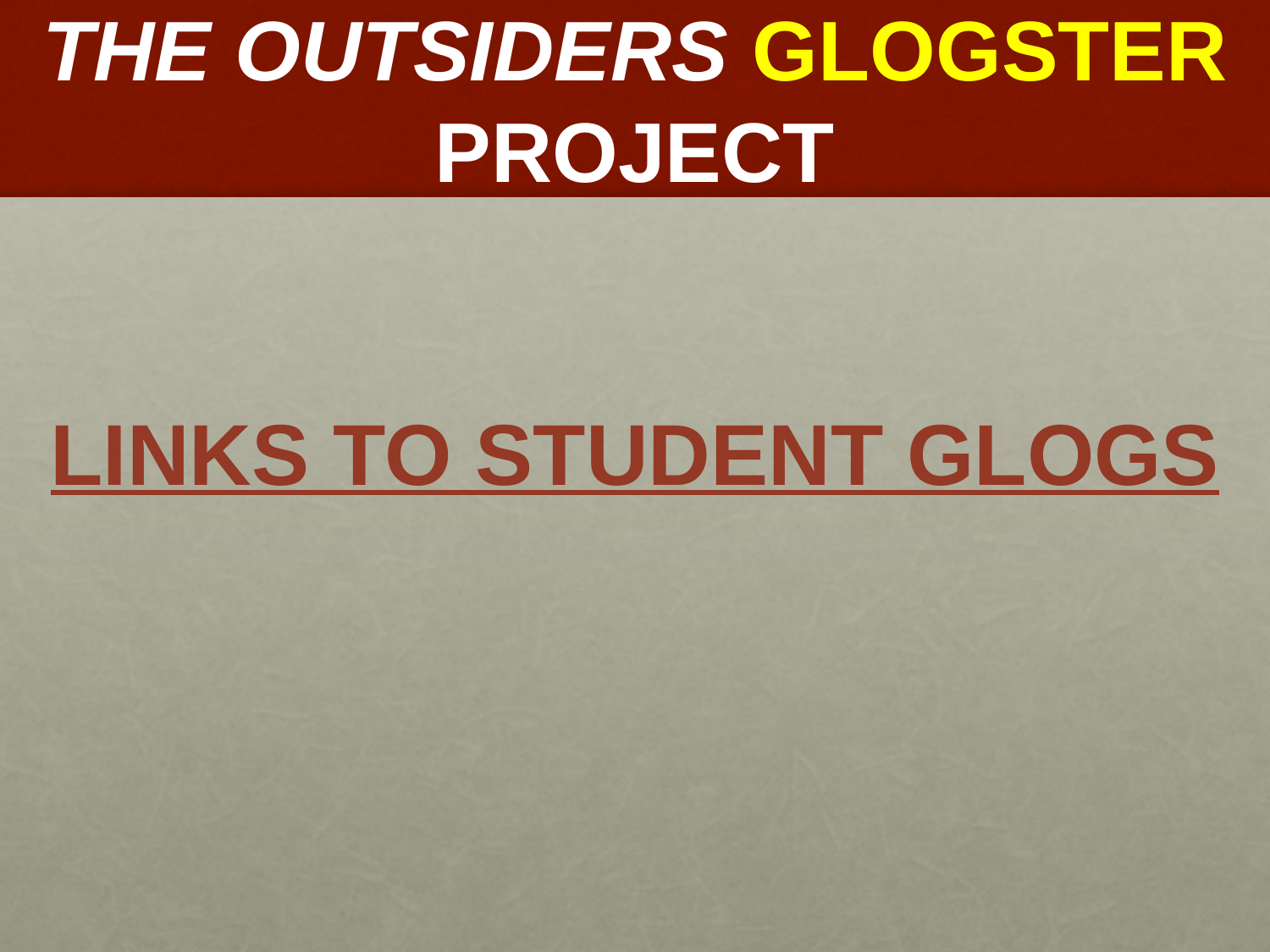

# THE OUTSIDERS GLOGSTER PROJECT

LINKS TO STUDENT GLOGS